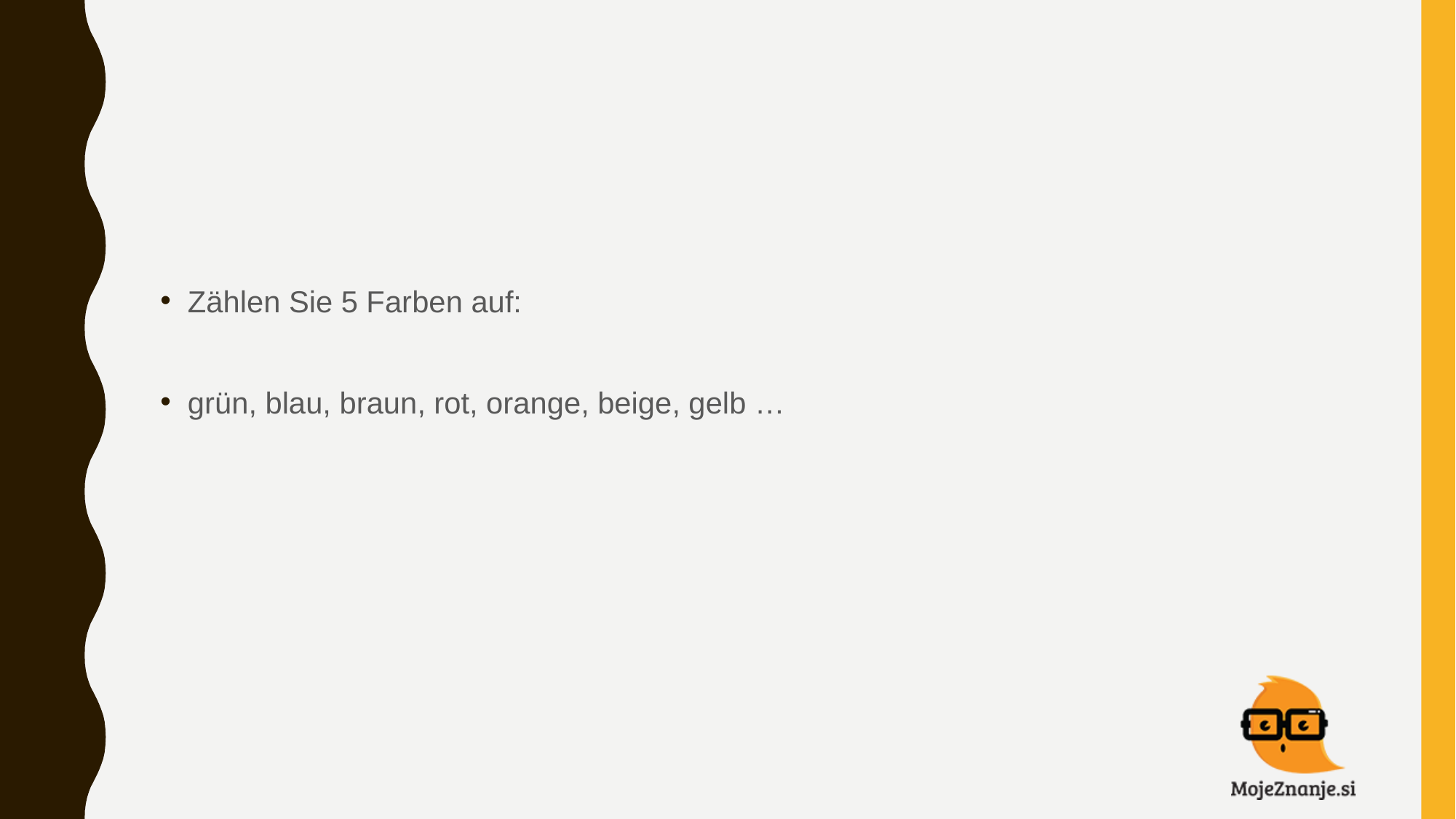

#
Zählen Sie 5 Farben auf:

grün, blau, braun, rot, orange, beige, gelb …